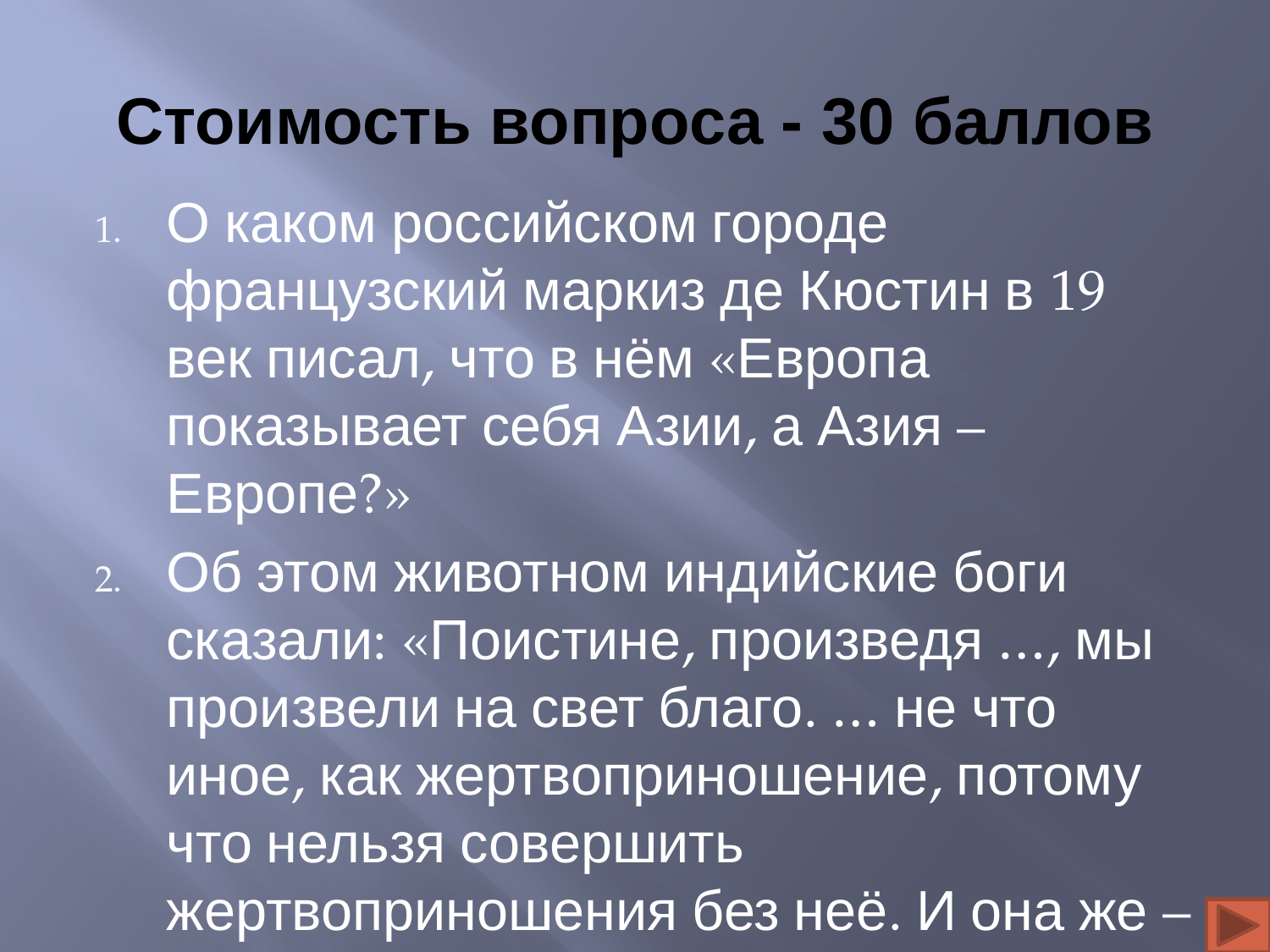

# Стоимость вопроса - 30 баллов
О каком российском городе французский маркиз де Кюстин в 19 век писал, что в нём «Европа показывает себя Азии, а Азия – Европе?»
Об этом животном индийские боги сказали: «Поистине, произведя …, мы произвели на свет благо. … не что иное, как жертвоприношение, потому что нельзя совершить жертвоприношения без неё. И она же – пища, потому что …»